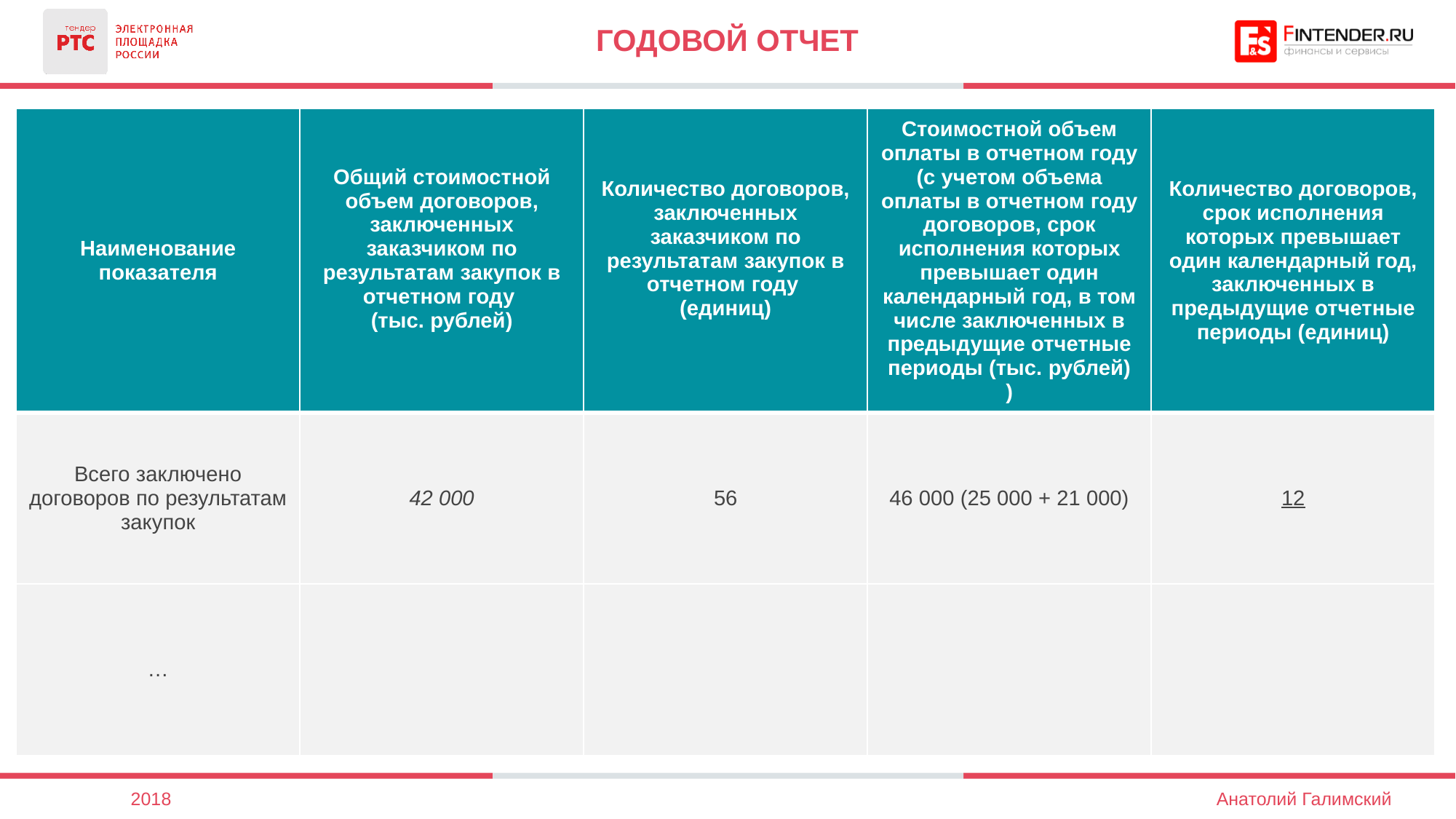

# Годовой отчет
| Наименование показателя | Общий стоимостной объем договоров, заключенных заказчиком по результатам закупок в отчетном году (тыс. рублей) | Количество договоров, заключенных заказчиком по результатам закупок в отчетном году (единиц) | Стоимостной объем оплаты в отчетном году (с учетом объема оплаты в отчетном году договоров, срок исполнения которых превышает один календарный год, в том числе заключенных в предыдущие отчетные периоды (тыс. рублей) ) | Количество договоров, срок исполнения которых превышает один календарный год, заключенных в предыдущие отчетные периоды (единиц) |
| --- | --- | --- | --- | --- |
| Всего заключено договоров по результатам закупок | 42 000 | 56 | 46 000 (25 000 + 21 000) | 12 |
| … |  |  |  |  |
2018
Анатолий Галимский